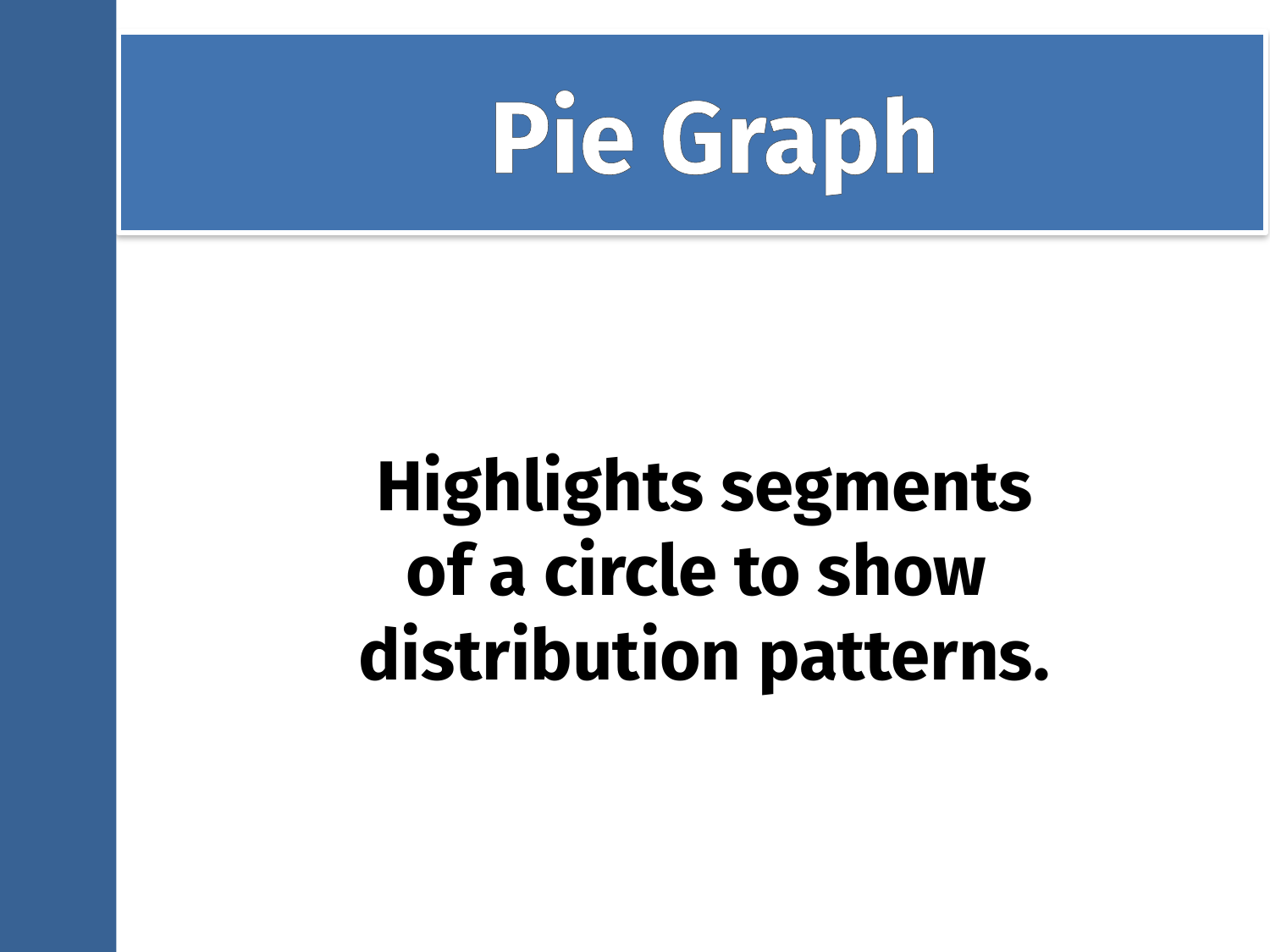

# Pie Graph

Highlights segments
of a circle to show
distribution patterns.